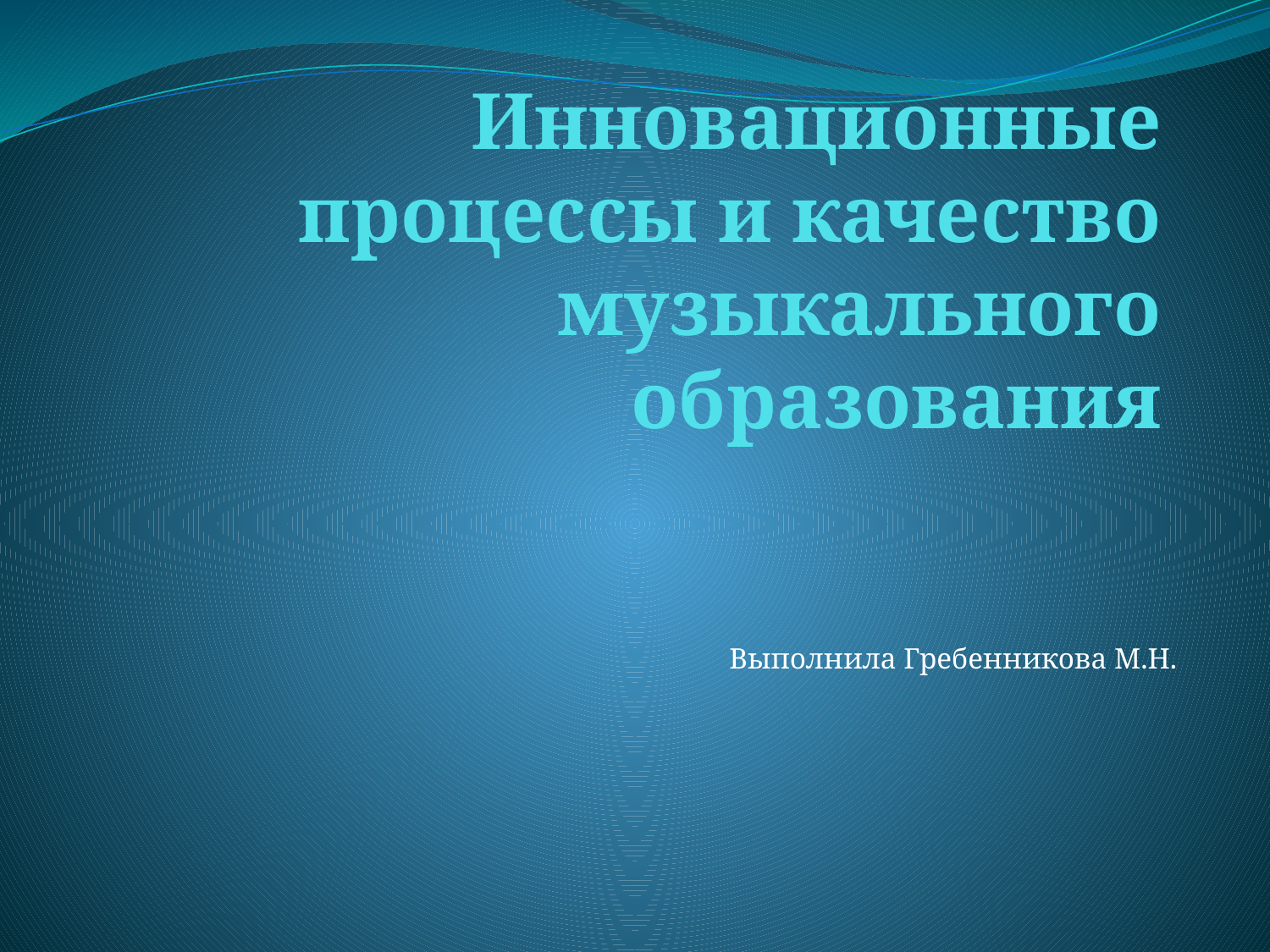

# Инновационные процессы и качество музыкального образования
Выполнила Гребенникова М.Н.